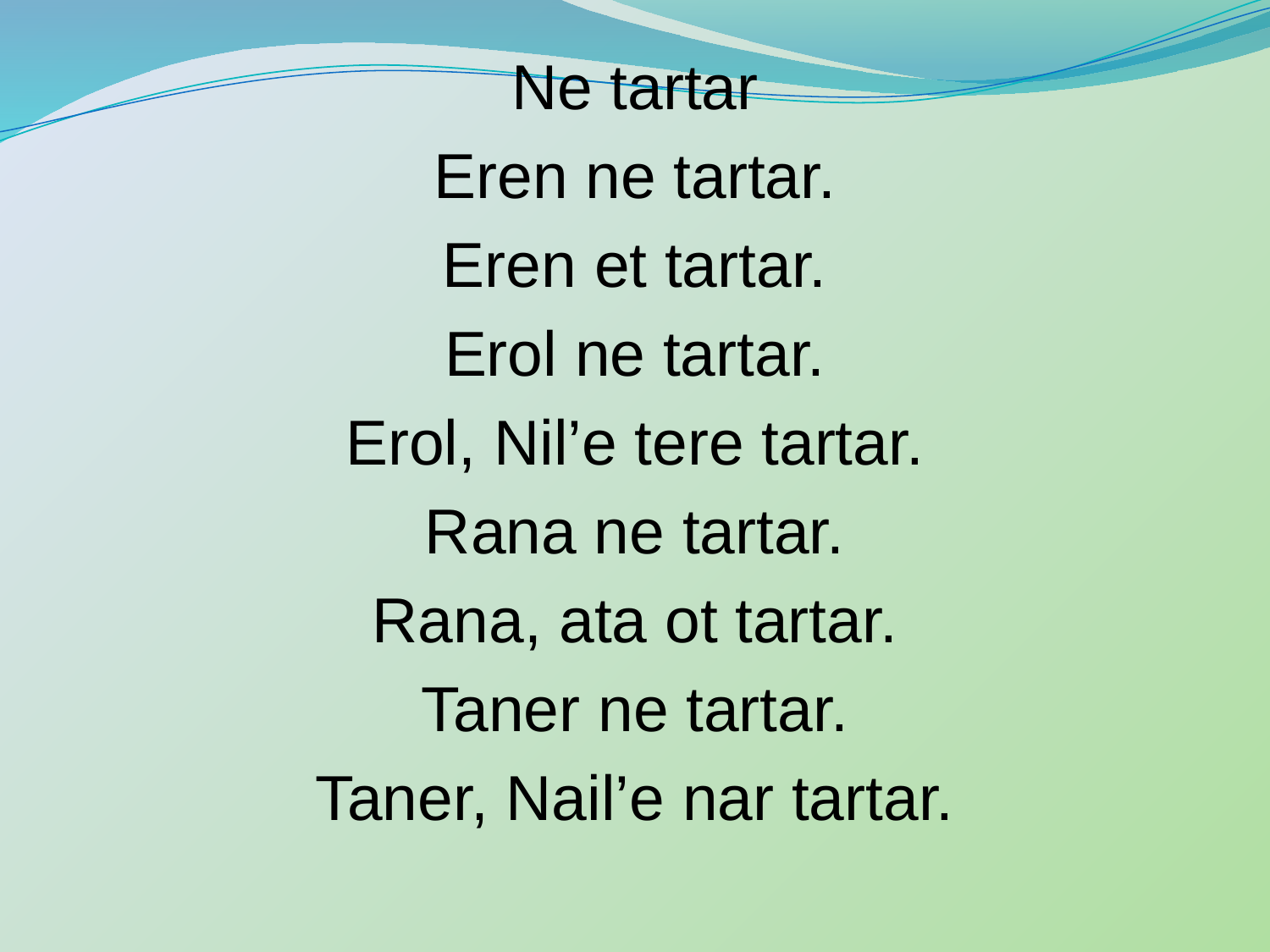

Ne tartar
Eren ne tartar.
Eren et tartar.
Erol ne tartar.
Erol, Nil’e tere tartar.
Rana ne tartar.
Rana, ata ot tartar.
Taner ne tartar.
Taner, Nail’e nar tartar.